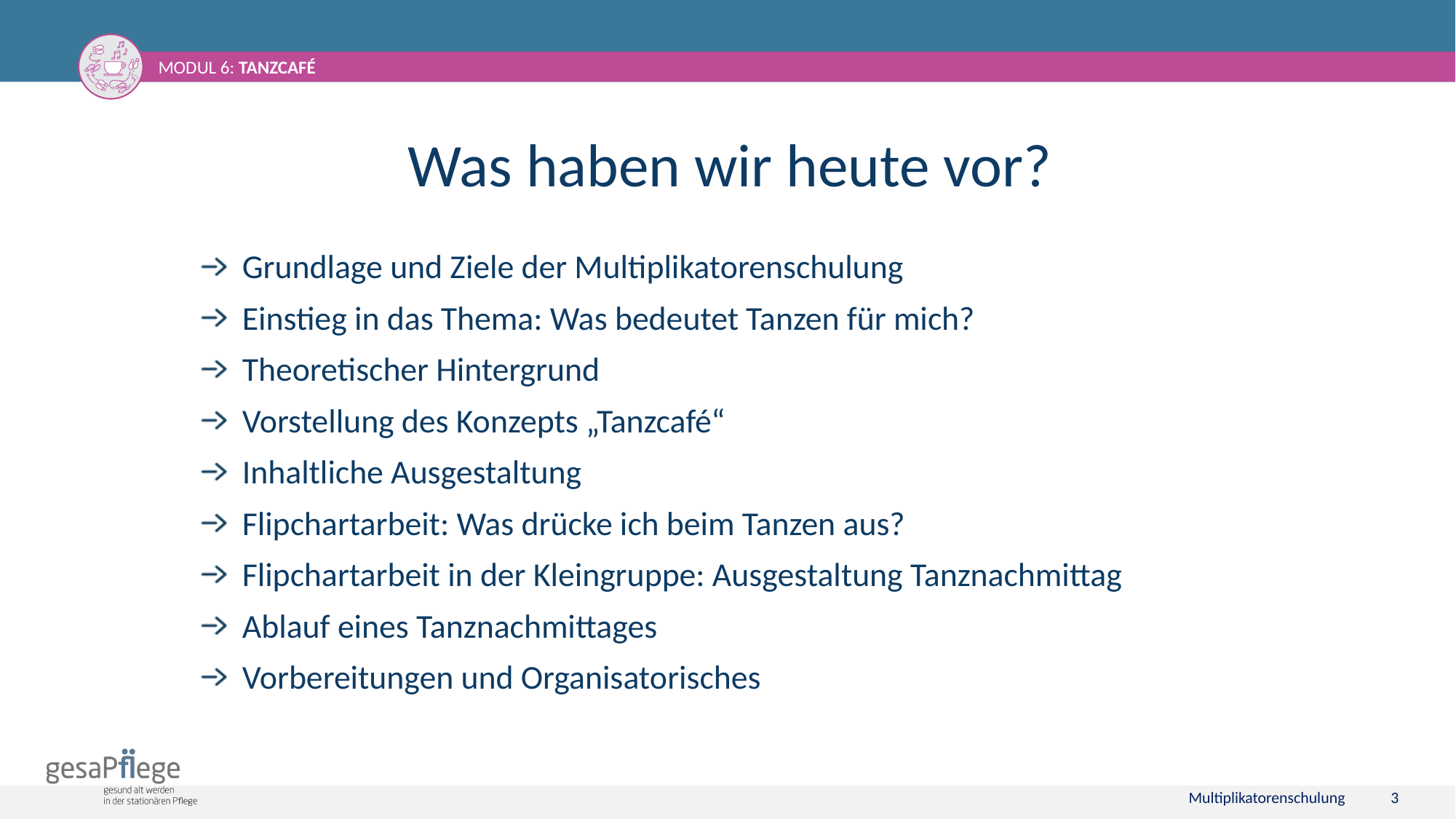

# Was haben wir heute vor?
Grundlage und Ziele der Multiplikatorenschulung
Einstieg in das Thema: Was bedeutet Tanzen für mich?
Theoretischer Hintergrund
Vorstellung des Konzepts „Tanzcafé“
Inhaltliche Ausgestaltung
Flipchartarbeit: Was drücke ich beim Tanzen aus?
Flipchartarbeit in der Kleingruppe: Ausgestaltung Tanznachmittag
Ablauf eines Tanznachmittages
Vorbereitungen und Organisatorisches
Multiplikatorenschulung
3